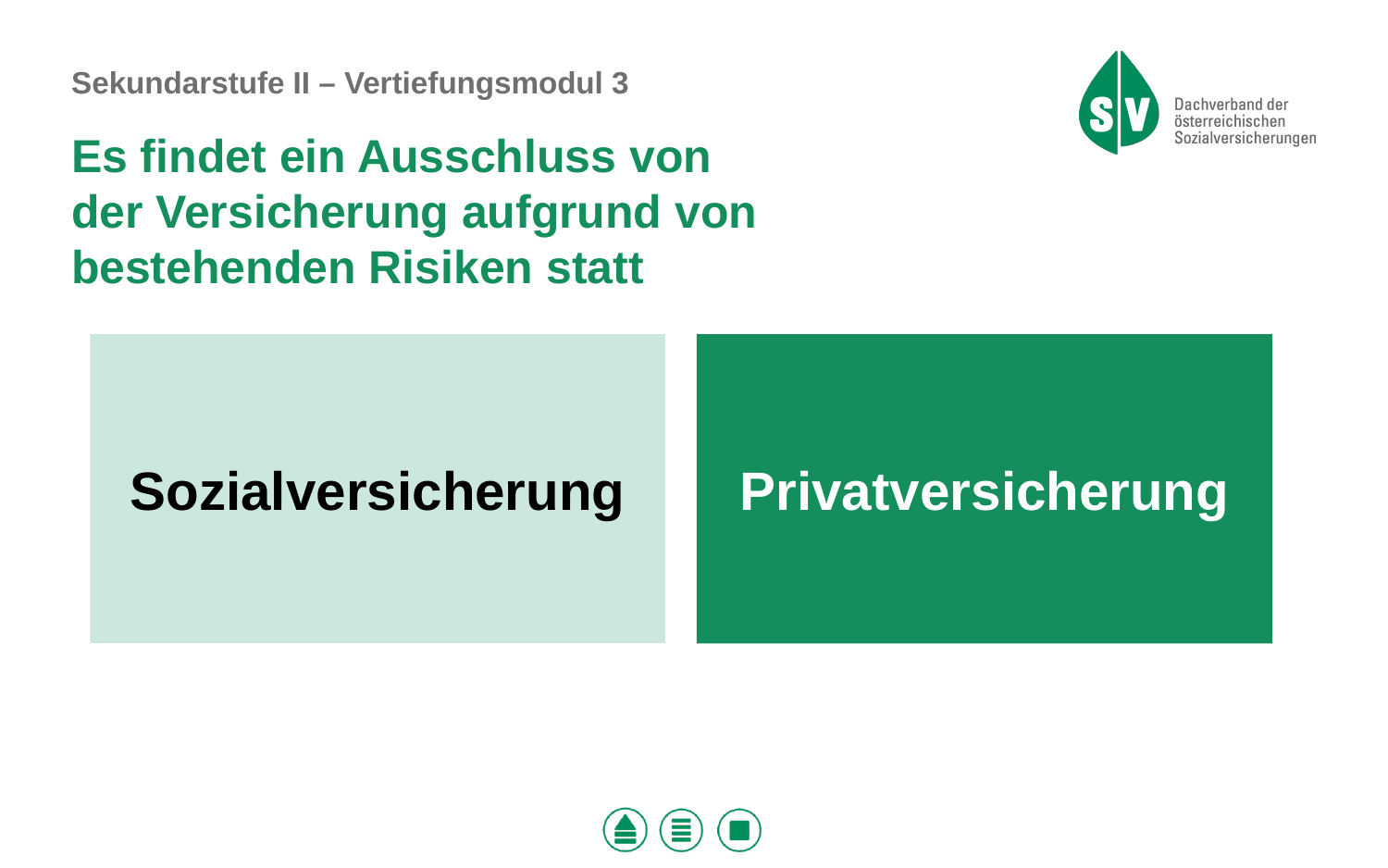

Es findet ein Ausschluss von
der Versicherung aufgrund von
bestehenden Risiken statt
Sozialversicherung
Privatversicherung
7